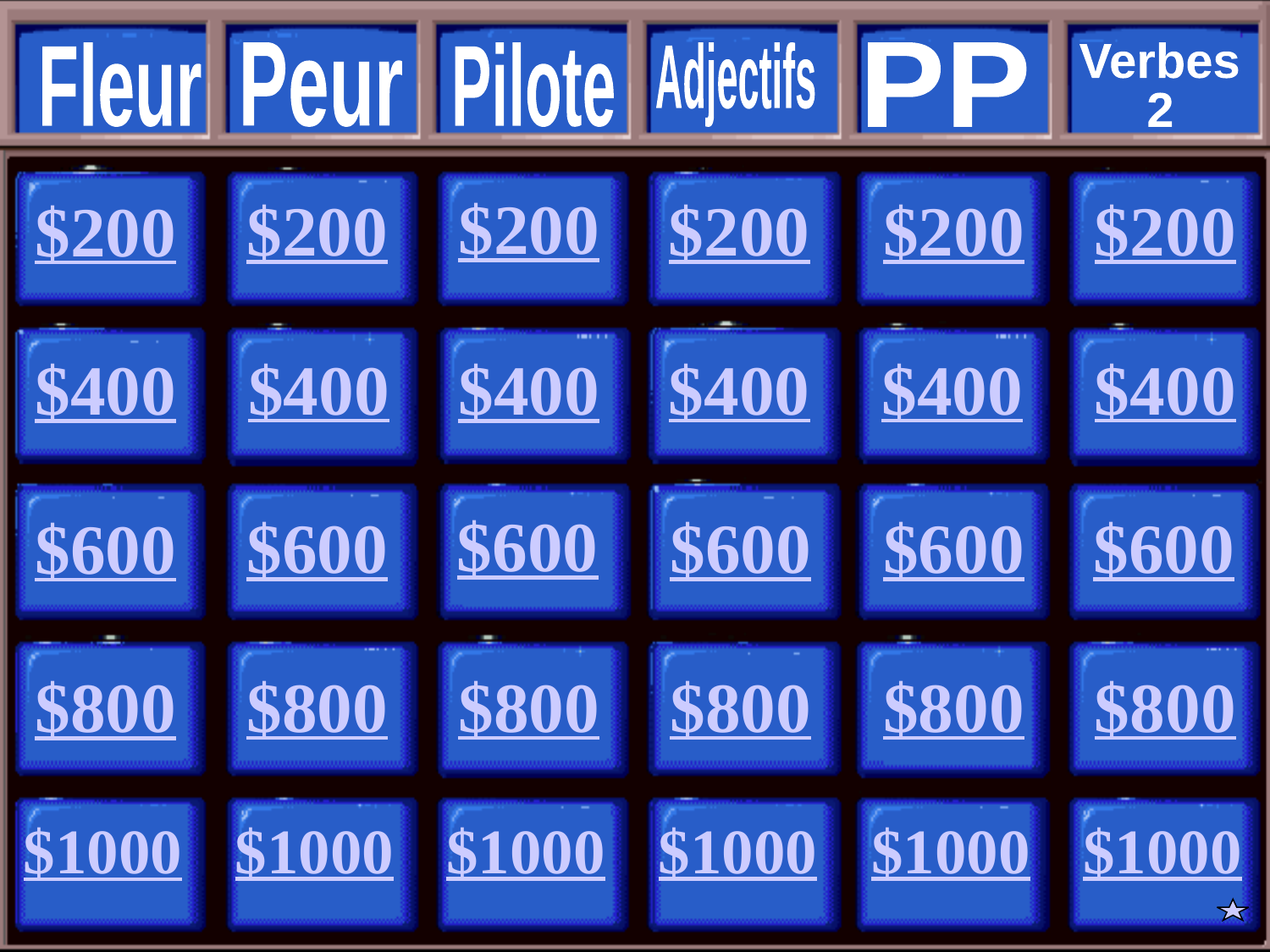

Fleur
Peur
Pilote
Adjectifs
PP
Verbes
2
$200
$200
$200
$200
$200
$200
$400
$400
$400
$400
$400
$400
$600
$600
$600
$600
$600
$600
$800
$800
$800
$800
$800
$800
$1000
$1000
$1000
$1000
$1000
$1000